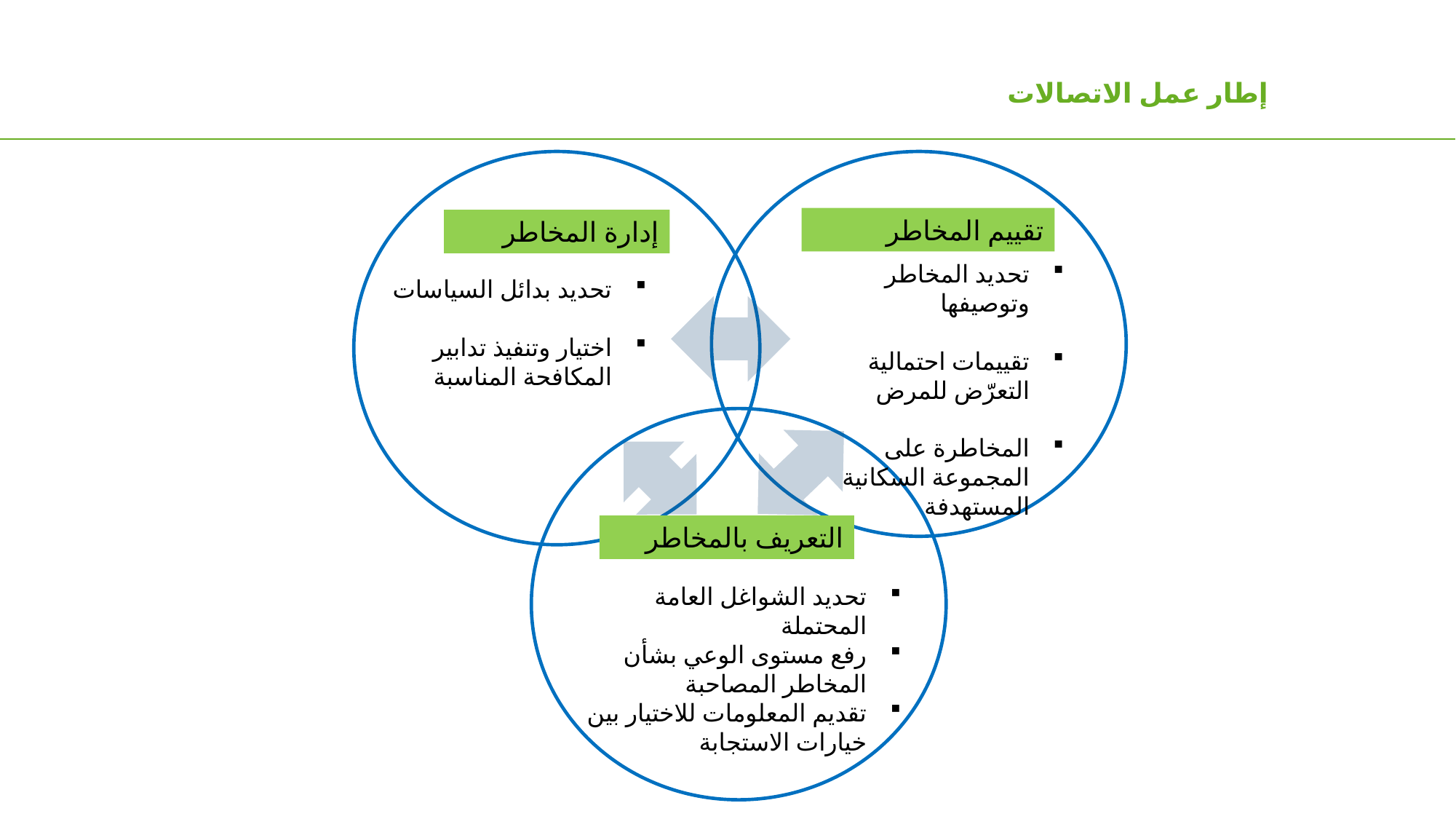

إطار عمل الاتصالات

تقييم المخاطر
إدارة المخاطر
تحديد المخاطر وتوصيفها

تقييمات احتمالية التعرّض للمرض

المخاطرة على المجموعة السكانية المستهدفة
تحديد بدائل السياسات

اختيار وتنفيذ تدابير المكافحة المناسبة

التعريف بالمخاطر
تحديد الشواغل العامة المحتملة
رفع مستوى الوعي بشأن المخاطر المصاحبة
تقديم المعلومات للاختيار بين خيارات الاستجابة